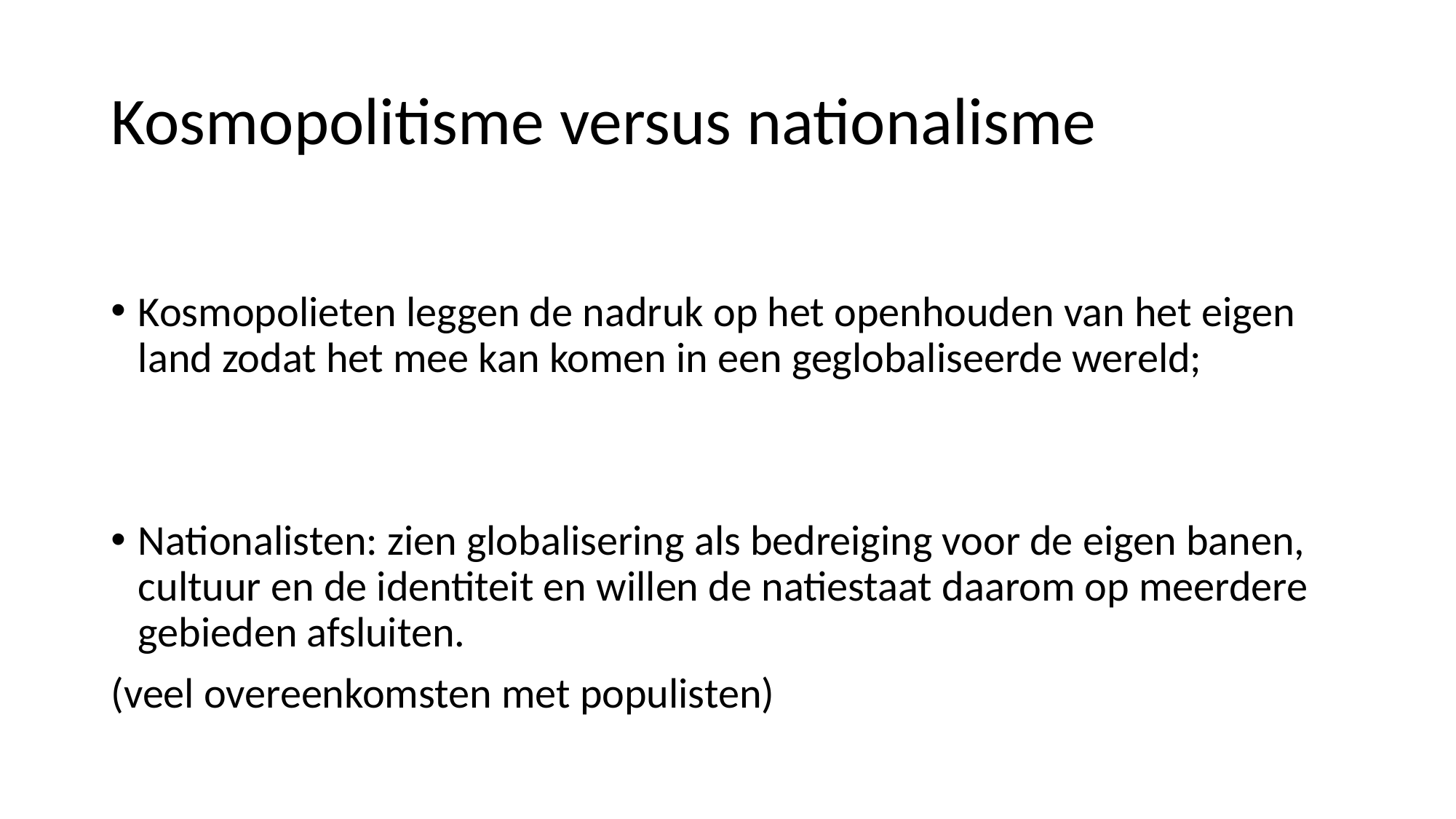

# Kosmopolitisme versus nationalisme

Kosmopolieten leggen de nadruk op het openhouden van het eigen land zodat het mee kan komen in een geglobaliseerde wereld;

Nationalisten: zien globalisering als bedreiging voor de eigen banen, cultuur en de identiteit en willen de natiestaat daarom op meerdere gebieden afsluiten.
(veel overeenkomsten met populisten)